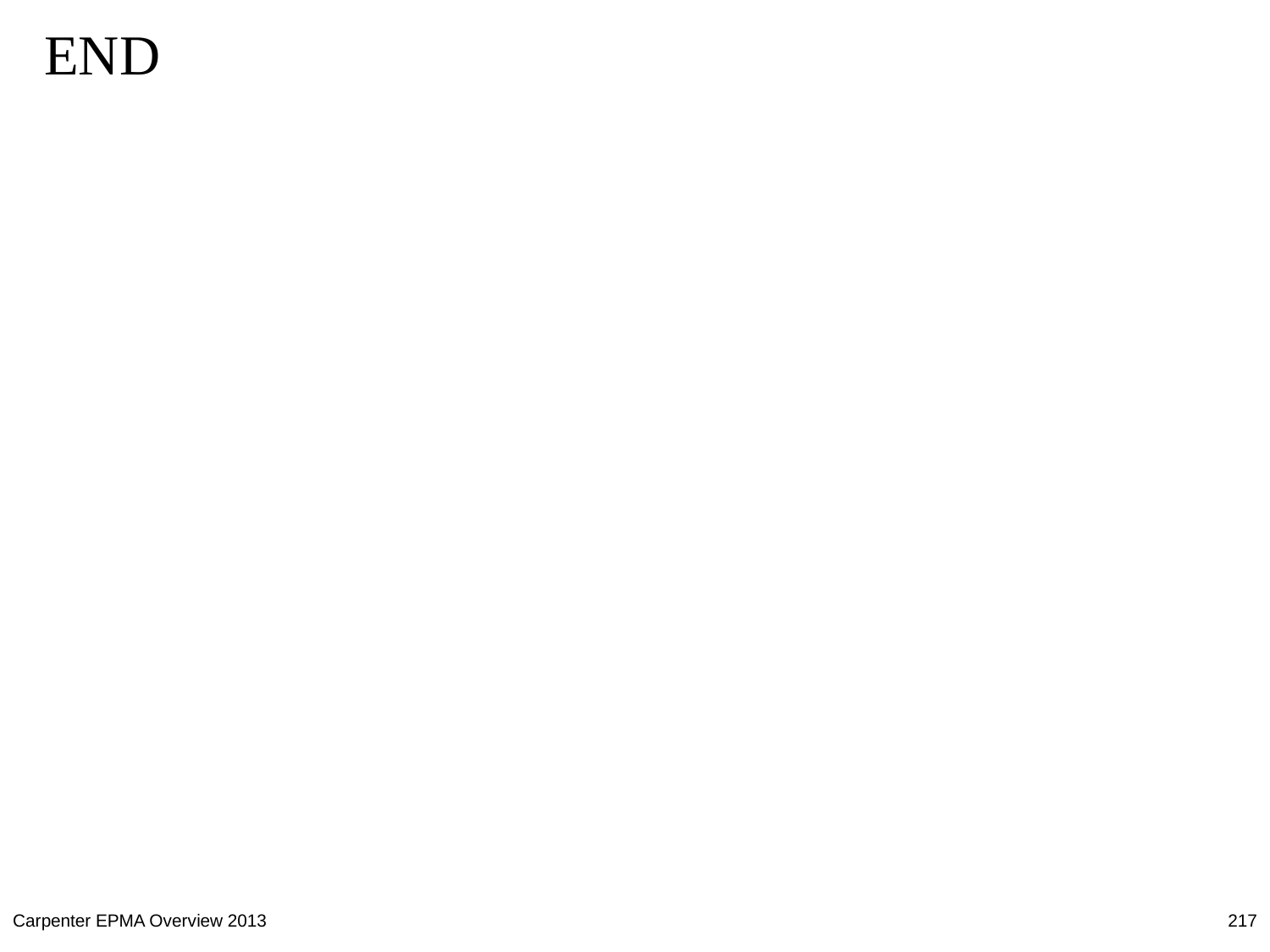

# END
Carpenter EPMA Overview 2013
217